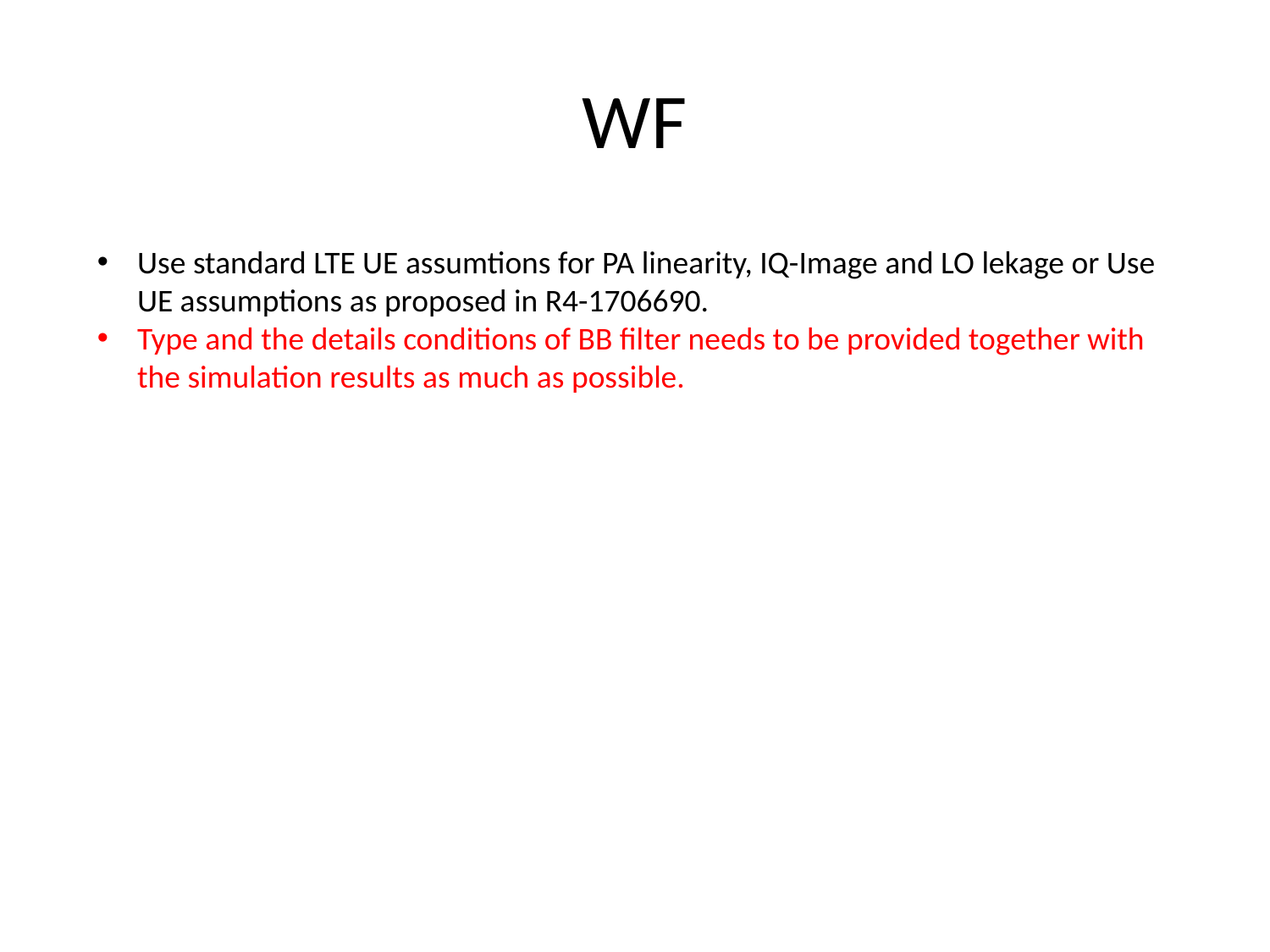

# WF
Use standard LTE UE assumtions for PA linearity, IQ-Image and LO lekage or Use UE assumptions as proposed in R4-1706690.
Type and the details conditions of BB filter needs to be provided together with the simulation results as much as possible.